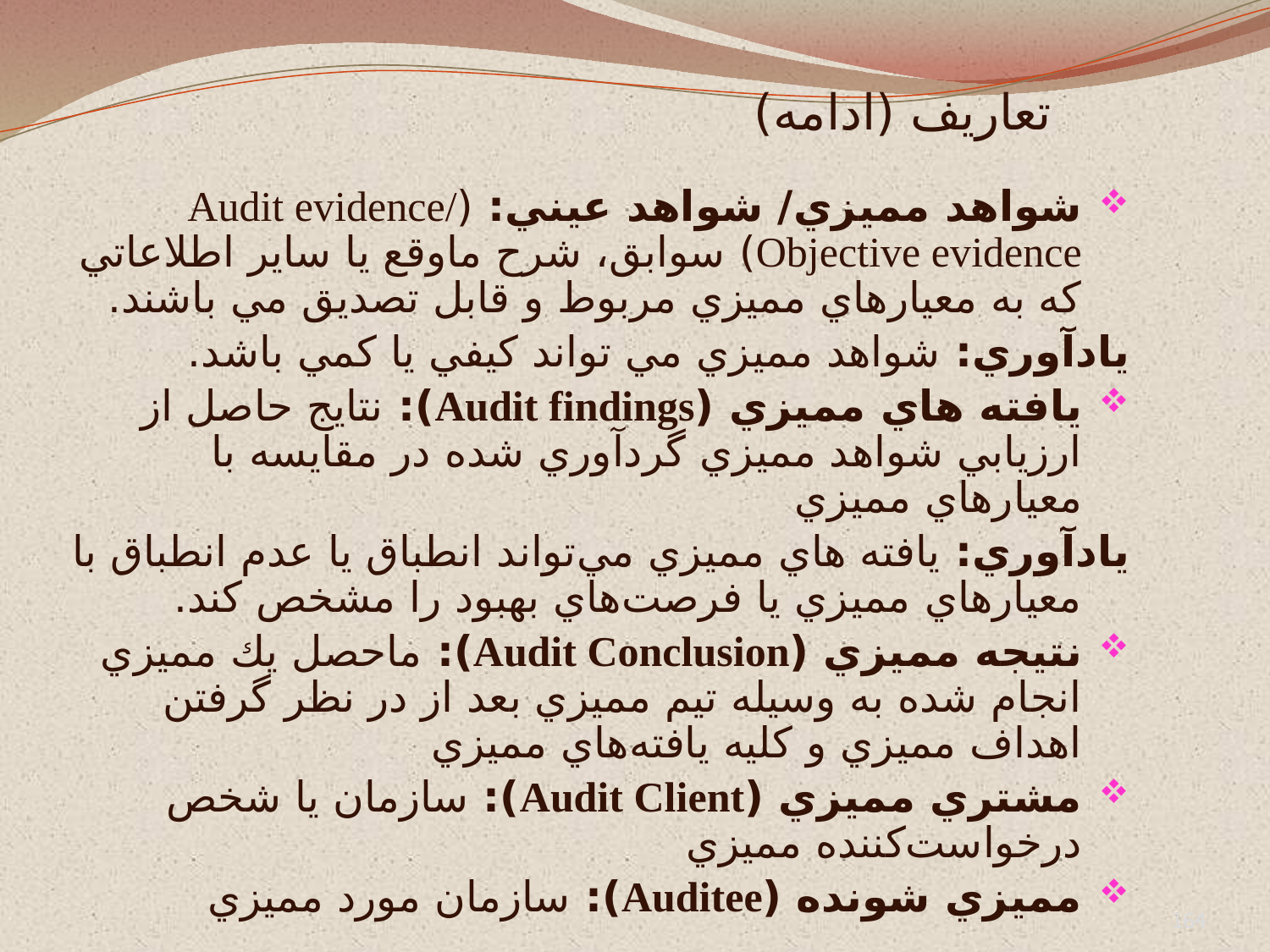

# تعاريف (ادامه)

شواهد مميزي/ شواهد عيني: (Audit evidence/ Objective evidence) سوابق، شرح ماوقع يا ساير اطلاعاتي كه به معيارهاي مميزي مربوط و قابل تصديق مي باشند.
يادآوري: شواهد مميزي مي تواند كيفي يا كمي باشد.
يافته هاي مميزي (Audit findings): نتايج حاصل از ارزيابي شواهد مميزي گردآوري شده در مقايسه با معيارهاي مميزي
يادآوري: يافته هاي مميزي مي‌تواند انطباق يا عدم انطباق با معيارهاي مميزي يا فرصت‌هاي بهبود را مشخص كند.
نتيجه مميزي (Audit Conclusion): ماحصل يك مميزي انجام شده به وسيله تيم مميزي بعد از در نظر گرفتن اهداف مميزي و كليه يافته‌هاي مميزي
مشتري مميزي (Audit Client): سازمان يا شخص درخواست‌كننده مميزي
مميزي شونده (Auditee): سازمان مورد مميزي
164